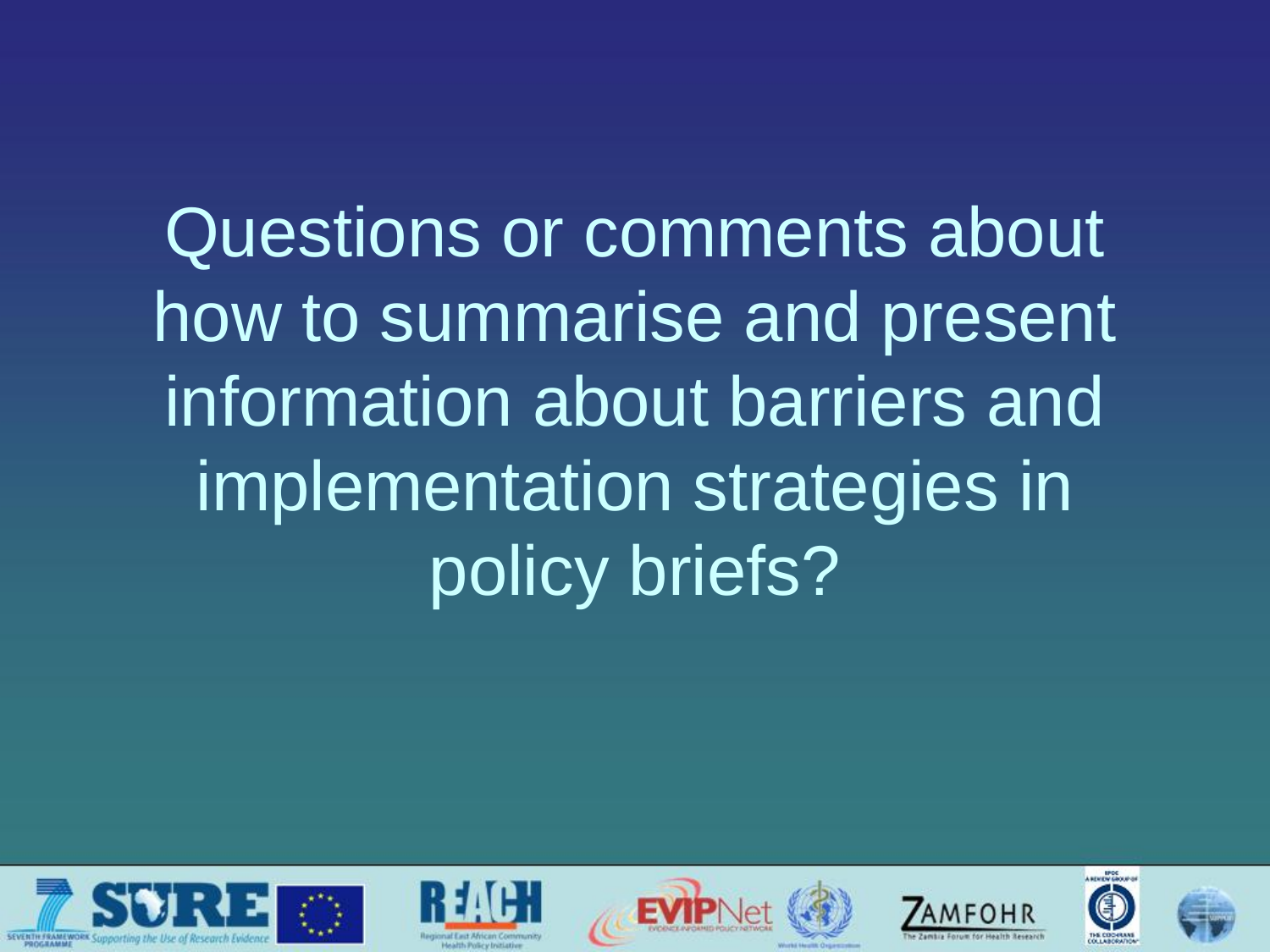

# Questions or comments about how to summarise and present information about barriers and implementation strategies in policy briefs?